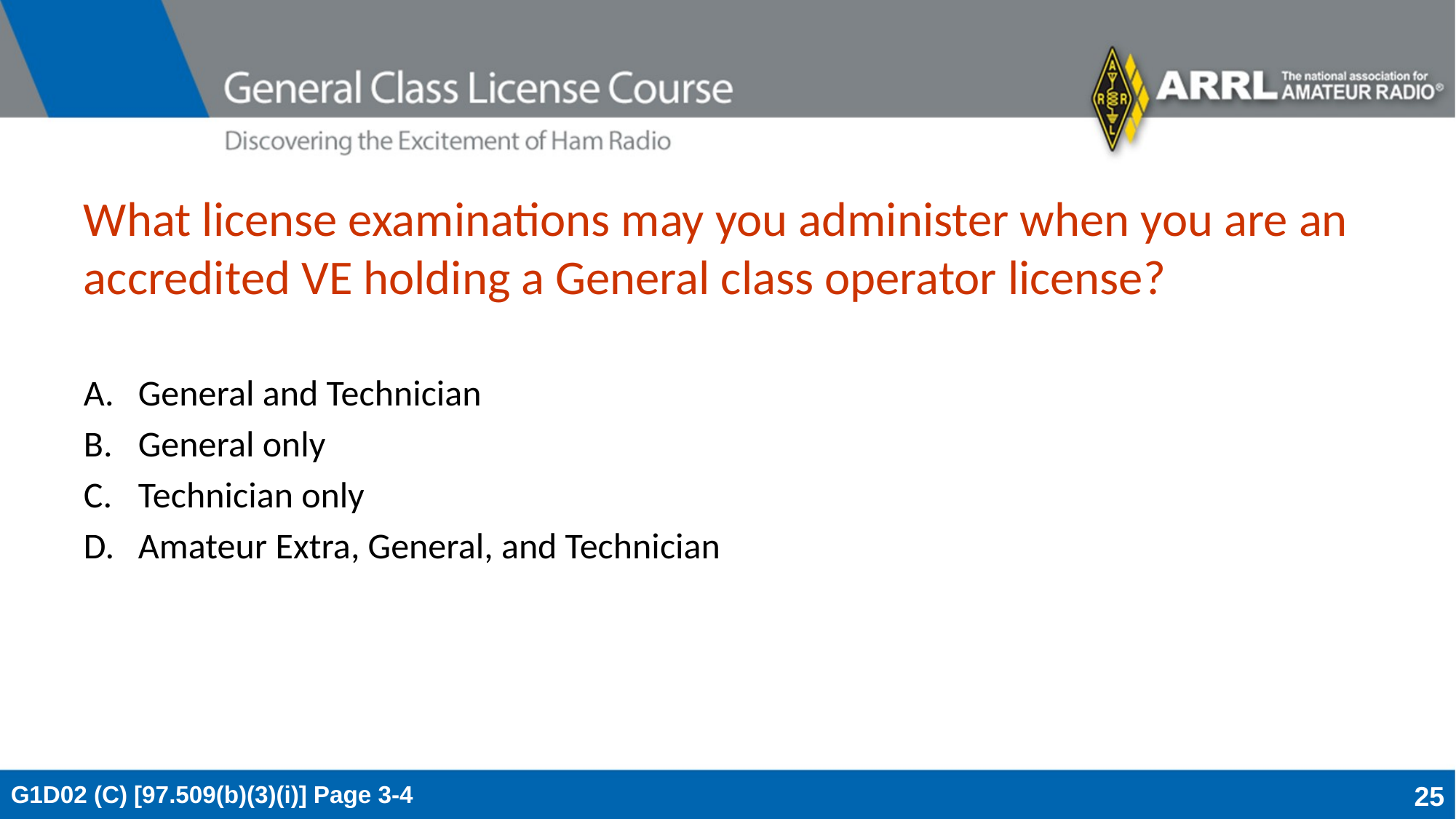

# What license examinations may you administer when you are an accredited VE holding a General class operator license?
General and Technician
General only
Technician only
Amateur Extra, General, and Technician
G1D02 (C) [97.509(b)(3)(i)] Page 3-4
25